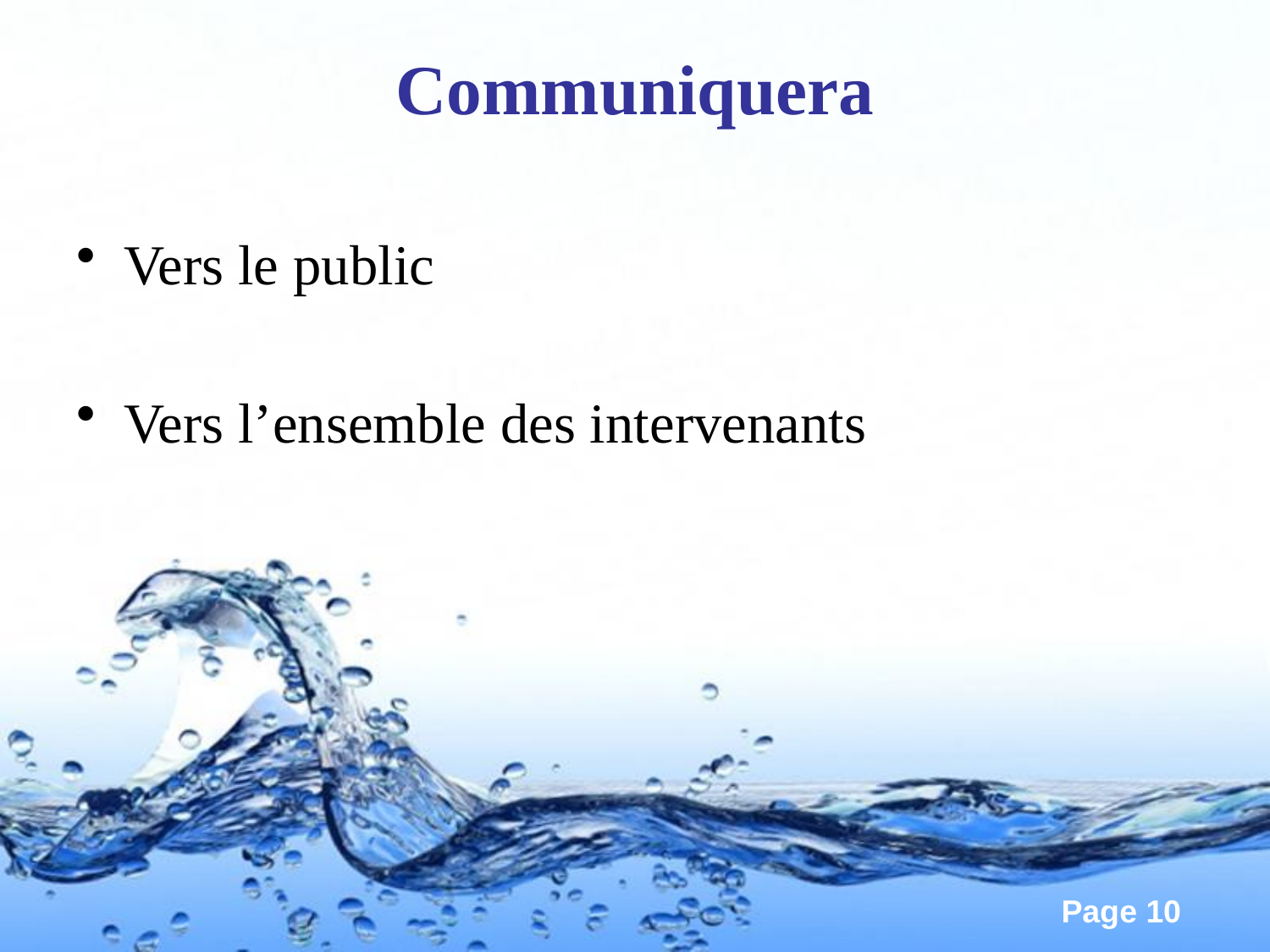

# Communiquera
Vers le public

Vers l’ensemble des intervenants